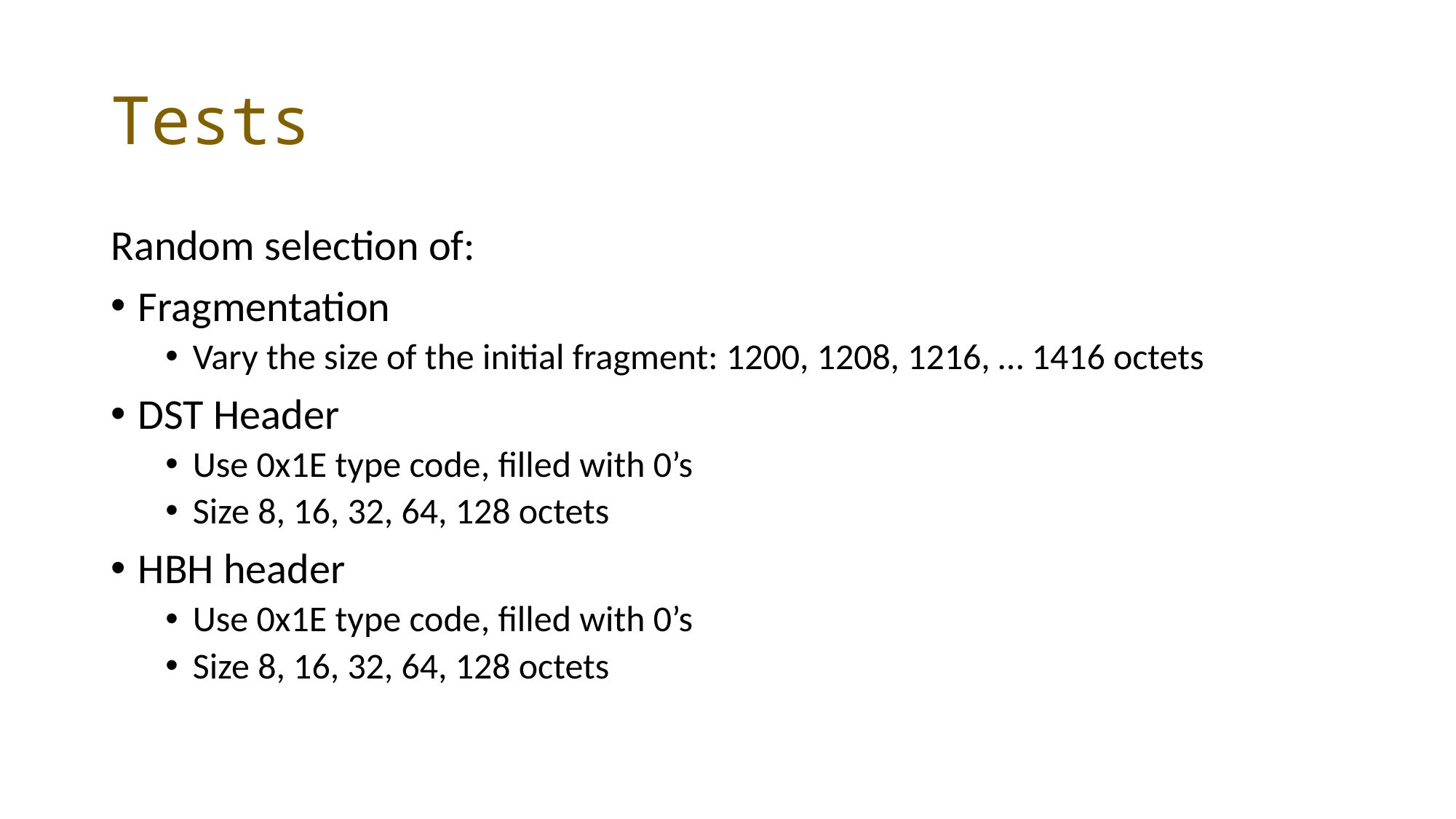

# Tests
Random selection of:
Fragmentation
Vary the size of the initial fragment: 1200, 1208, 1216, … 1416 octets
DST Header
Use 0x1E type code, filled with 0’s
Size 8, 16, 32, 64, 128 octets
HBH header
Use 0x1E type code, filled with 0’s
Size 8, 16, 32, 64, 128 octets